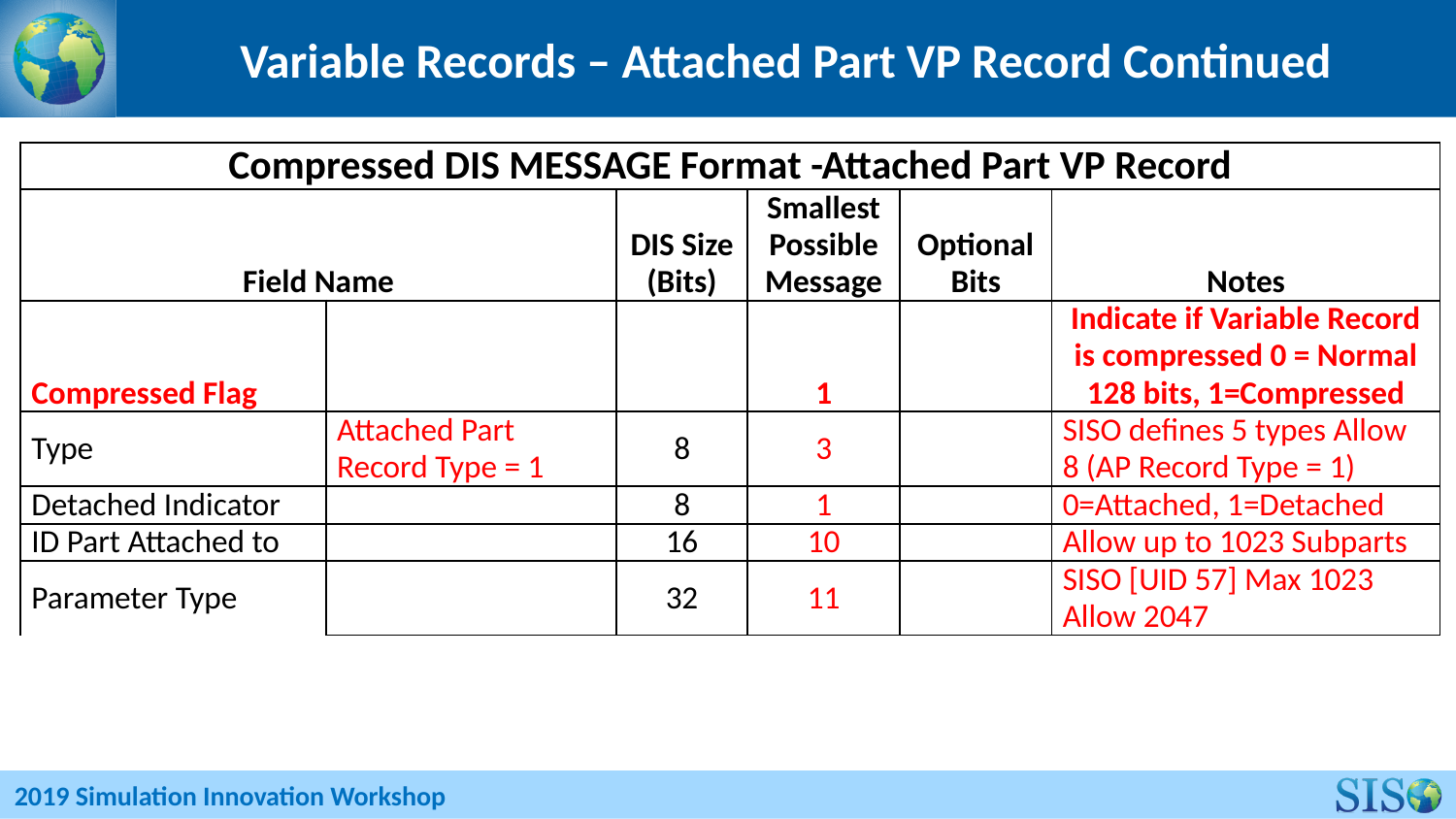

# Variable Records – Attached Part VP Record Continued
| Compressed DIS MESSAGE Format -Attached Part VP Record |  |  |  |  |  |
| --- | --- | --- | --- | --- | --- |
| Field Name |  | DIS Size (Bits) | Smallest Possible Message | Optional Bits | Notes |
| Compressed Flag |  |  | 1 |  | Indicate if Variable Record is compressed 0 = Normal 128 bits, 1=Compressed |
| Type | Attached Part Record Type = 1 | 8 | 3 |  | SISO defines 5 types Allow 8 (AP Record Type = 1) |
| Detached Indicator |  | 8 | 1 |  | 0=Attached, 1=Detached |
| ID Part Attached to |  | 16 | 10 |  | Allow up to 1023 Subparts |
| Parameter Type |  | 32 | 11 |  | SISO [UID 57] Max 1023 Allow 2047 |